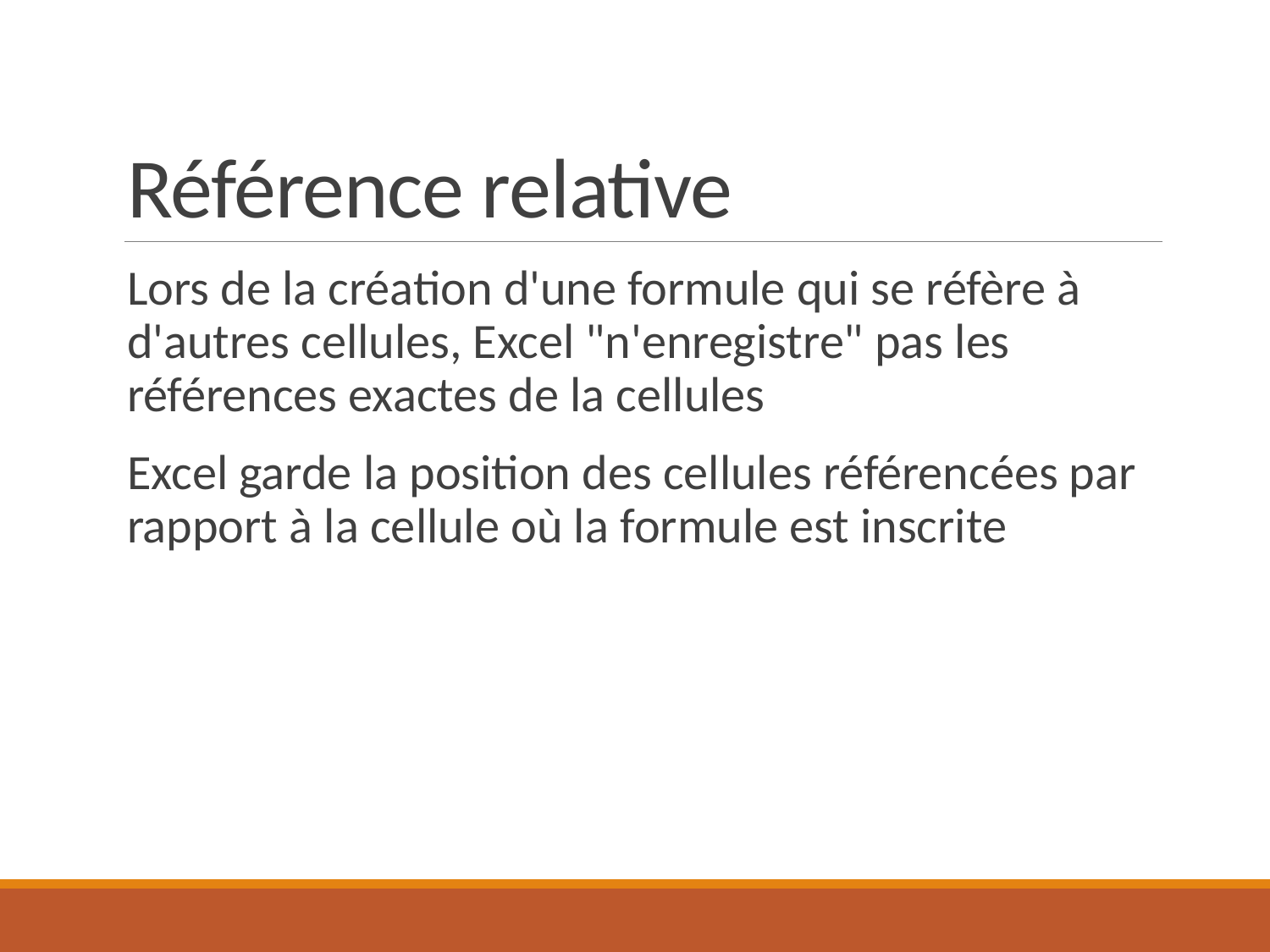

# Référence relative
Lors de la création d'une formule qui se réfère à d'autres cellules, Excel "n'enregistre" pas les références exactes de la cellules
Excel garde la position des cellules référencées par rapport à la cellule où la formule est inscrite